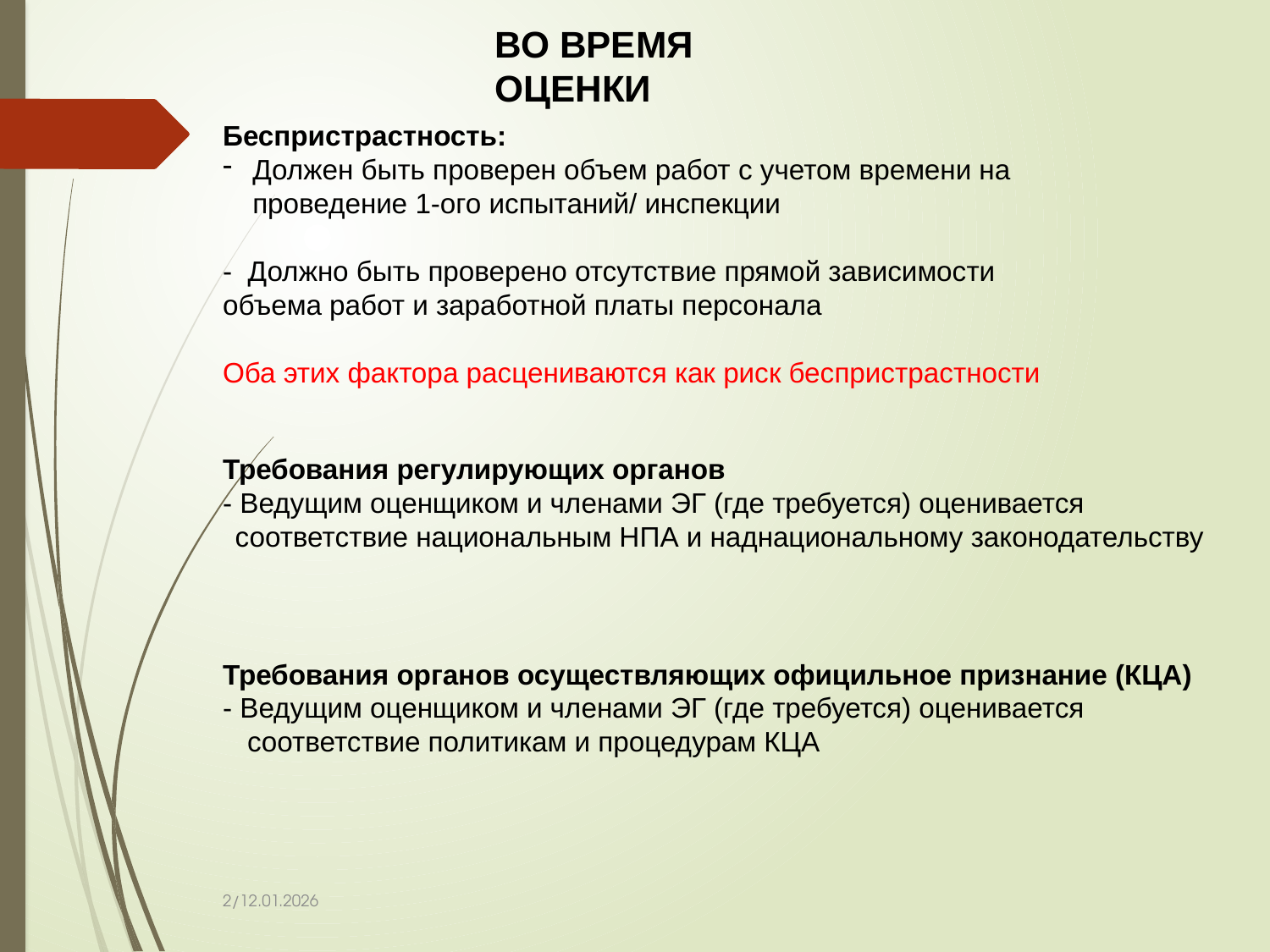

ВО ВРЕМЯ ОЦЕНКИ
Беспристрастность:
Должен быть проверен объем работ с учетом времени на проведение 1-ого испытаний/ инспекции

-  Должно быть проверено отсутствие прямой зависимости объема работ и заработной платы персонала

Оба этих фактора расцениваются как риск беспристрастности

Требования регулирующих органов
- Ведущим оценщиком и членами ЭГ (где требуется) оценивается соответствие национальным НПА и наднациональному законодательству
Требования органов осуществляющих официльное признание (КЦА)
- Ведущим оценщиком и членами ЭГ (где требуется) оценивается соответствие политикам и процедурам КЦА
2/12.01.2026